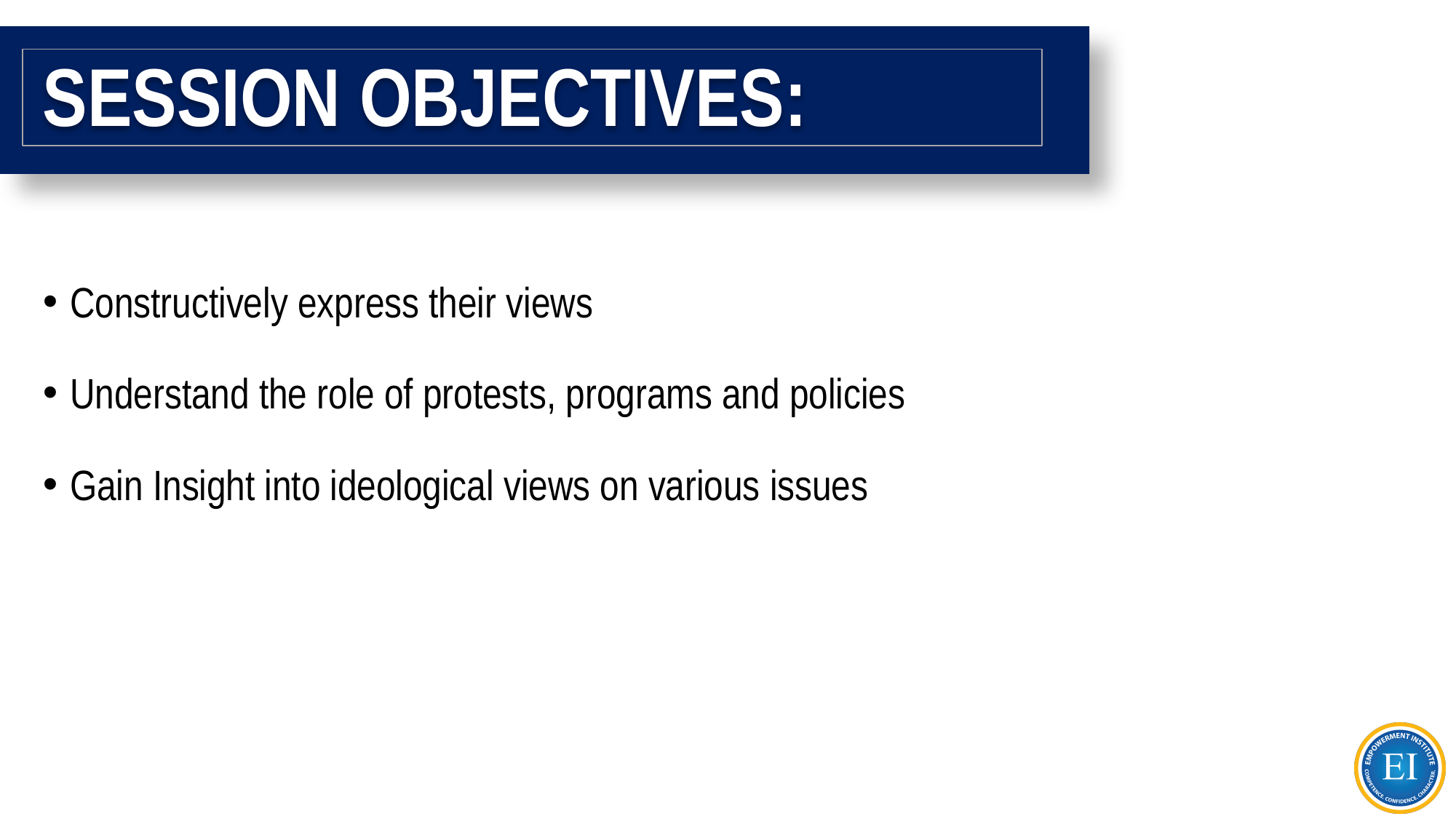

# SESSION OBJECTIVES:

Constructively express their views
Understand the role of protests, programs and policies
Gain Insight into ideological views on various issues